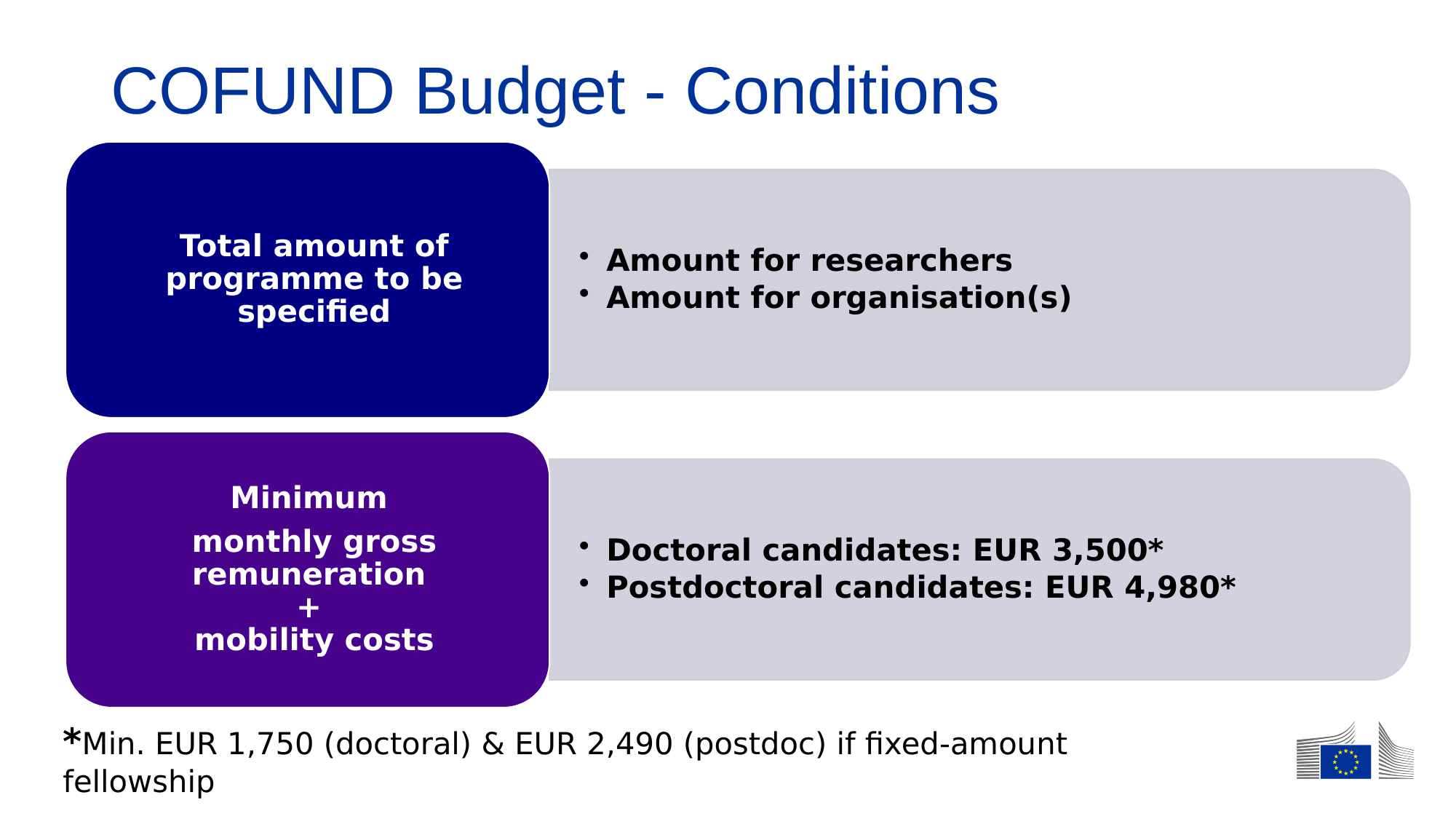

# COFUND Budget - Conditions
Amount for researchers
Amount for organisation(s)
Total amount of programme to be specified
Doctoral candidates: EUR 3,500*
Postdoctoral candidates: EUR 4,980*
Minimum
monthly gross remuneration
+
mobility costs
*Min. EUR 1,750 (doctoral) & EUR 2,490 (postdoc) if fixed-amount fellowship